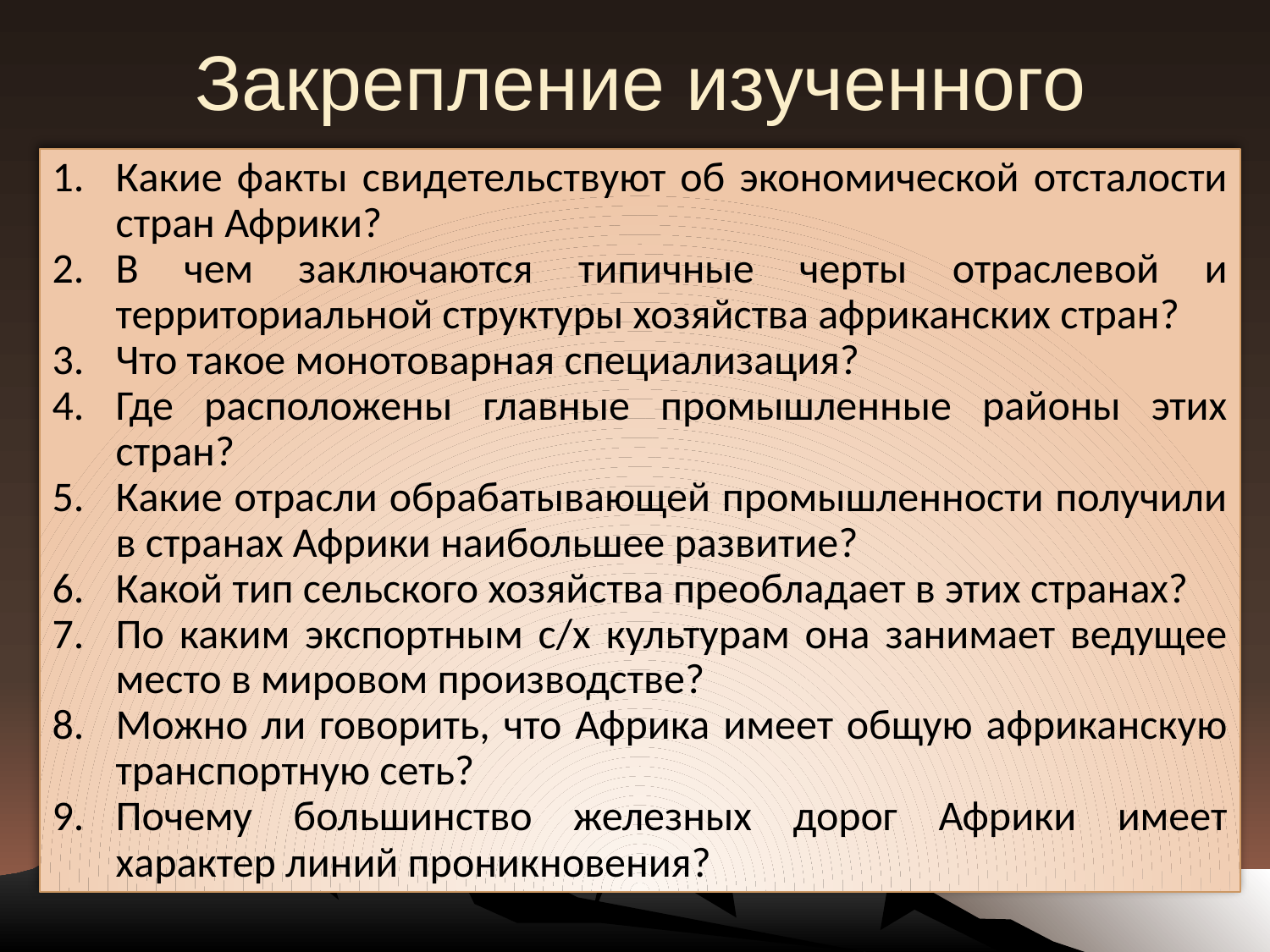

# Закрепление изученного
Какие факты свидетельствуют об экономической отсталости стран Африки?
В чем заключаются типичные черты отраслевой и территориальной структуры хозяйства африканских стран?
Что такое монотоварная специализация?
Где расположены главные промышленные районы этих стран?
Какие отрасли обрабатывающей промышленности получили в странах Африки наибольшее развитие?
Какой тип сельского хозяйства преобладает в этих странах?
По каким экспортным с/х культурам она занимает ведущее место в мировом производстве?
Можно ли говорить, что Африка имеет общую африканскую транспортную сеть?
Почему большинство железных дорог Африки имеет характер линий проникновения?